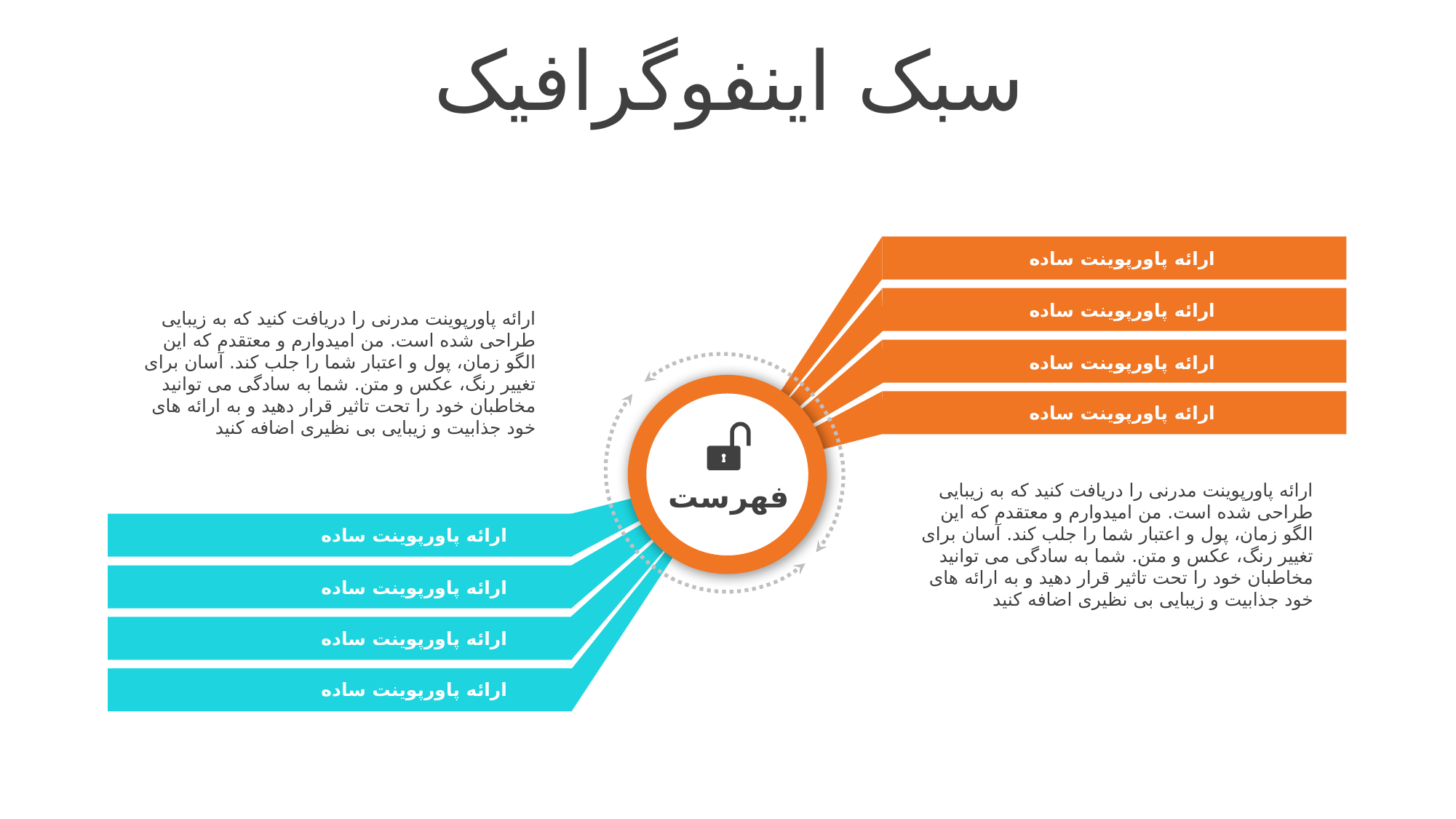

سبک اینفوگرافیک

ارائه پاورپوینت ساده
ارائه پاورپوینت ساده
ارائه پاورپوینت مدرنی را دریافت کنید که به زیبایی طراحی شده است. من امیدوارم و معتقدم که این الگو زمان، پول و اعتبار شما را جلب کند. آسان برای تغییر رنگ، عکس و متن. شما به سادگی می توانید مخاطبان خود را تحت تاثیر قرار دهید و به ارائه های خود جذابیت و زیبایی بی نظیری اضافه کنید
ارائه پاورپوینت ساده

ارائه پاورپوینت ساده

فهرست
ارائه پاورپوینت مدرنی را دریافت کنید که به زیبایی طراحی شده است. من امیدوارم و معتقدم که این الگو زمان، پول و اعتبار شما را جلب کند. آسان برای تغییر رنگ، عکس و متن. شما به سادگی می توانید مخاطبان خود را تحت تاثیر قرار دهید و به ارائه های خود جذابیت و زیبایی بی نظیری اضافه کنید

ارائه پاورپوینت ساده
ارائه پاورپوینت ساده
ارائه پاورپوینت ساده
ارائه پاورپوینت ساده